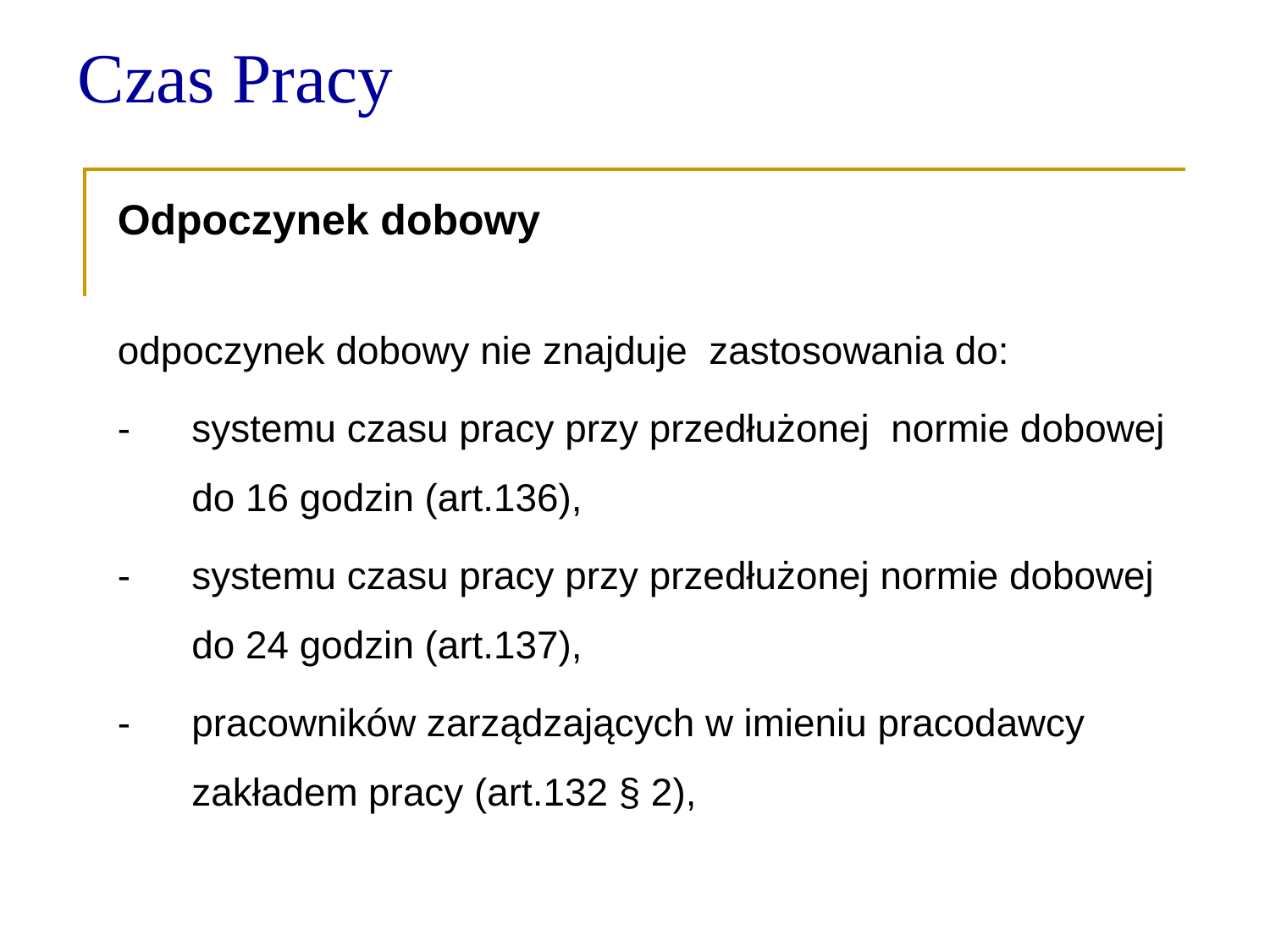

Czas Pracy
Odpoczynek dobowy
odpoczynek dobowy nie znajduje  zastosowania do:
-	systemu czasu pracy przy przedłużonej  normie dobowej do 16 godzin (art.136),
-	systemu czasu pracy przy przedłużonej normie dobowej do 24 godzin (art.137),
-	pracowników zarządzających w imieniu pracodawcy zakładem pracy (art.132 § 2),